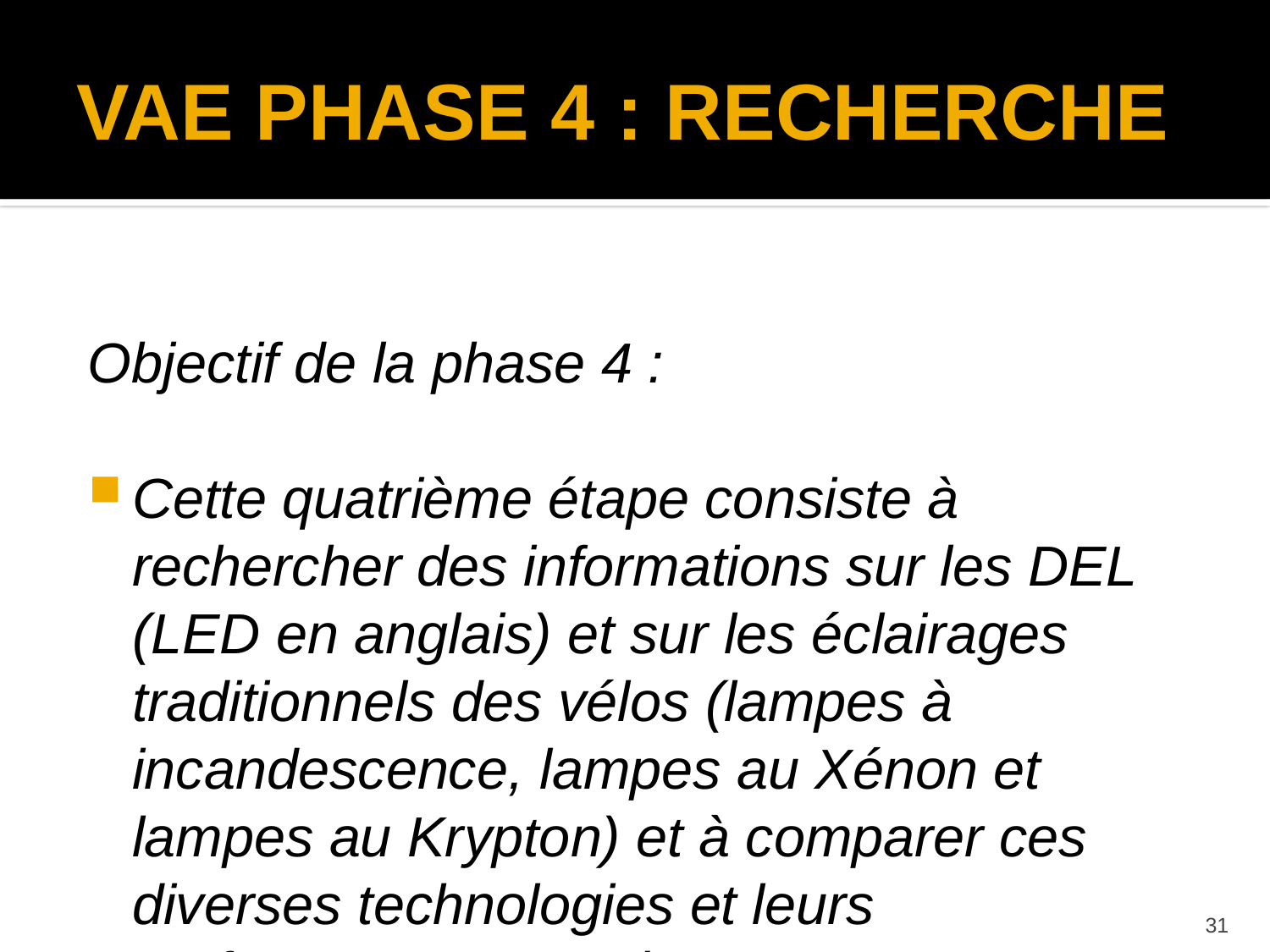

# VAE PHASE 4 : RECHERCHE

Objectif de la phase 4 :

Cette quatrième étape consiste à rechercher des informations sur les DEL (LED en anglais) et sur les éclairages traditionnels des vélos (lampes à incandescence, lampes au Xénon et lampes au Krypton) et à comparer ces diverses technologies et leurs performances attendues.
31